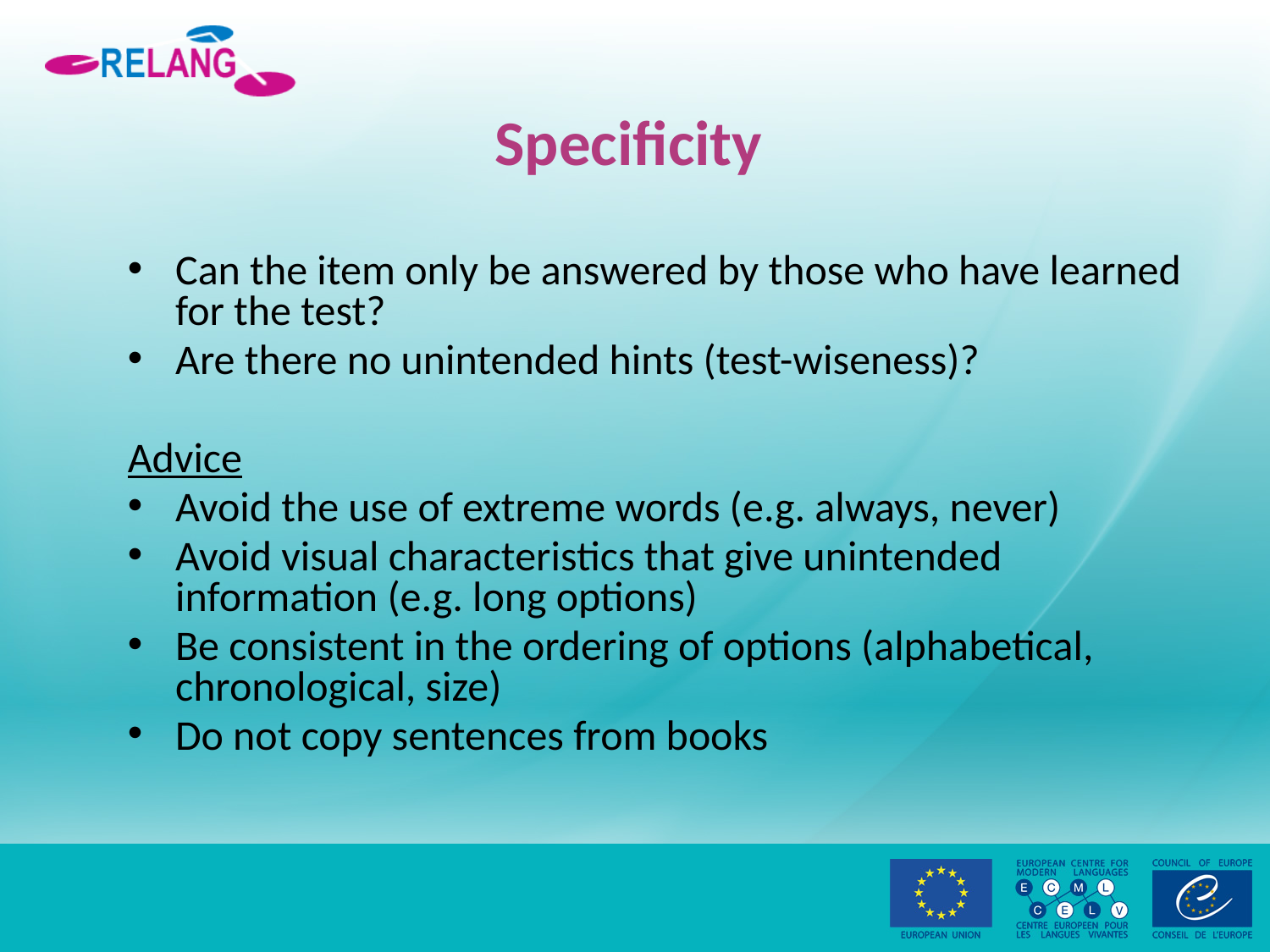

# Specificity
Can the item only be answered by those who have learned for the test?
Are there no unintended hints (test-wiseness)?

Advice
Avoid the use of extreme words (e.g. always, never)
Avoid visual characteristics that give unintended information (e.g. long options)
Be consistent in the ordering of options (alphabetical, chronological, size)
Do not copy sentences from books